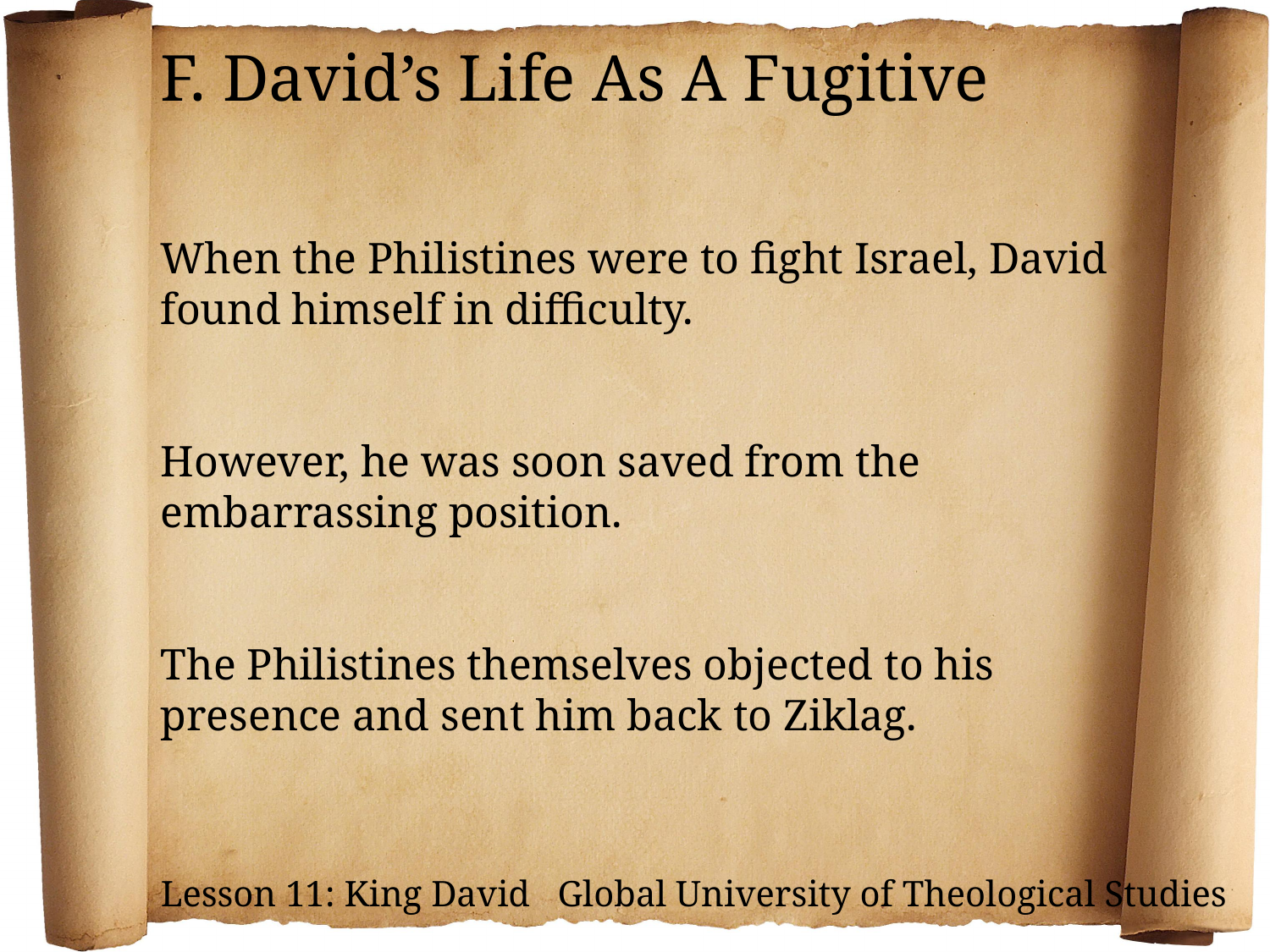

F. David’s Life As A Fugitive
When the Philistines were to fight Israel, David found himself in difficulty.

However, he was soon saved from the embarrassing position.

The Philistines themselves objected to his presence and sent him back to Ziklag.
Lesson 11: King David   Global University of Theological Studies